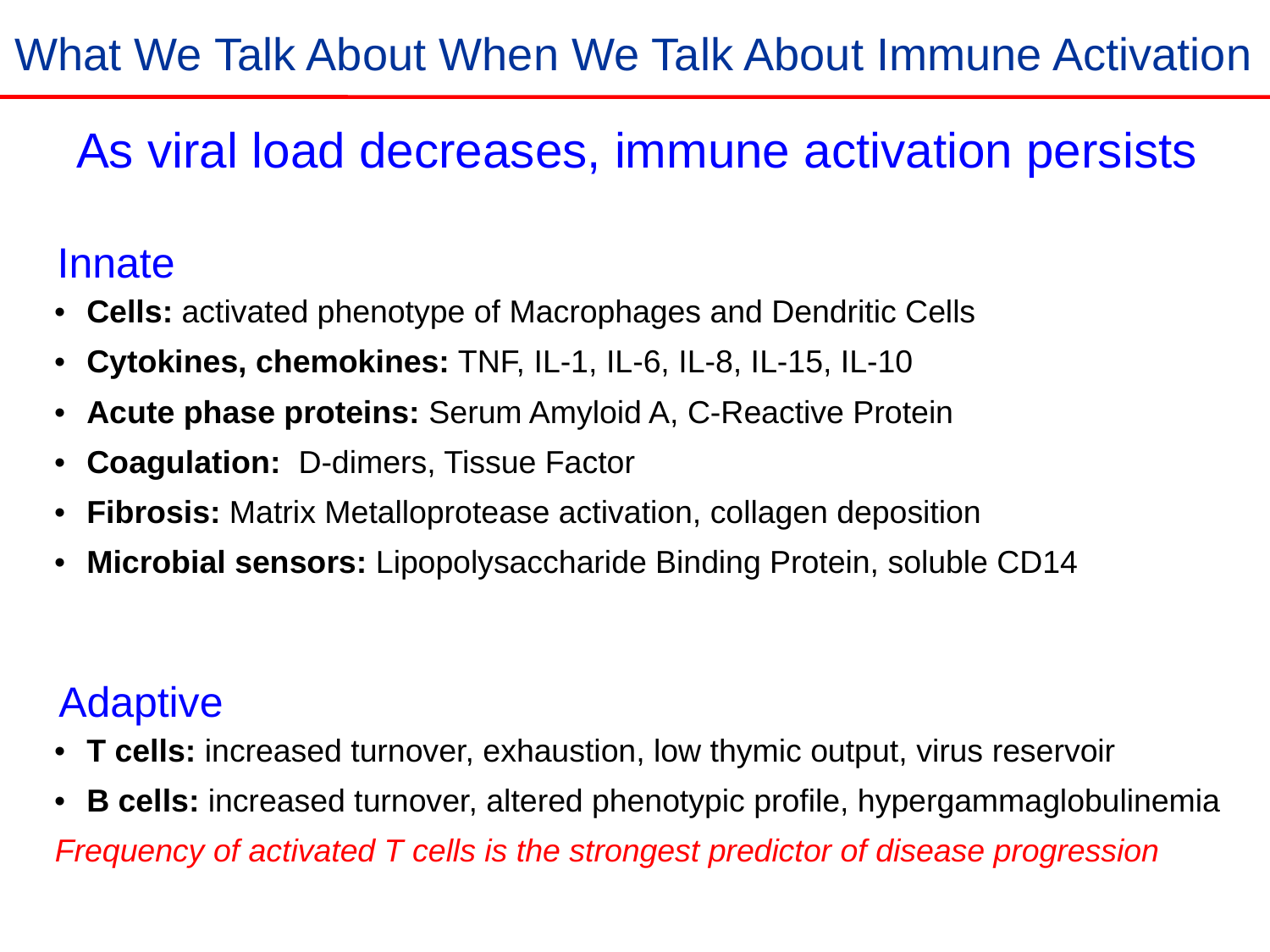

# What We Talk About When We Talk About Immune Activation

As viral load decreases, immune activation persists
Innate
Cells: activated phenotype of Macrophages and Dendritic Cells
Cytokines, chemokines: TNF, IL-1, IL-6, IL-8, IL-15, IL-10
Acute phase proteins: Serum Amyloid A, C-Reactive Protein
Coagulation:  D-dimers, Tissue Factor
Fibrosis: Matrix Metalloprotease activation, collagen deposition
Microbial sensors: Lipopolysaccharide Binding Protein, soluble CD14
Adaptive
T cells: increased turnover, exhaustion, low thymic output, virus reservoir
B cells: increased turnover, altered phenotypic profile, hypergammaglobulinemia
Frequency of activated T cells is the strongest predictor of disease progression